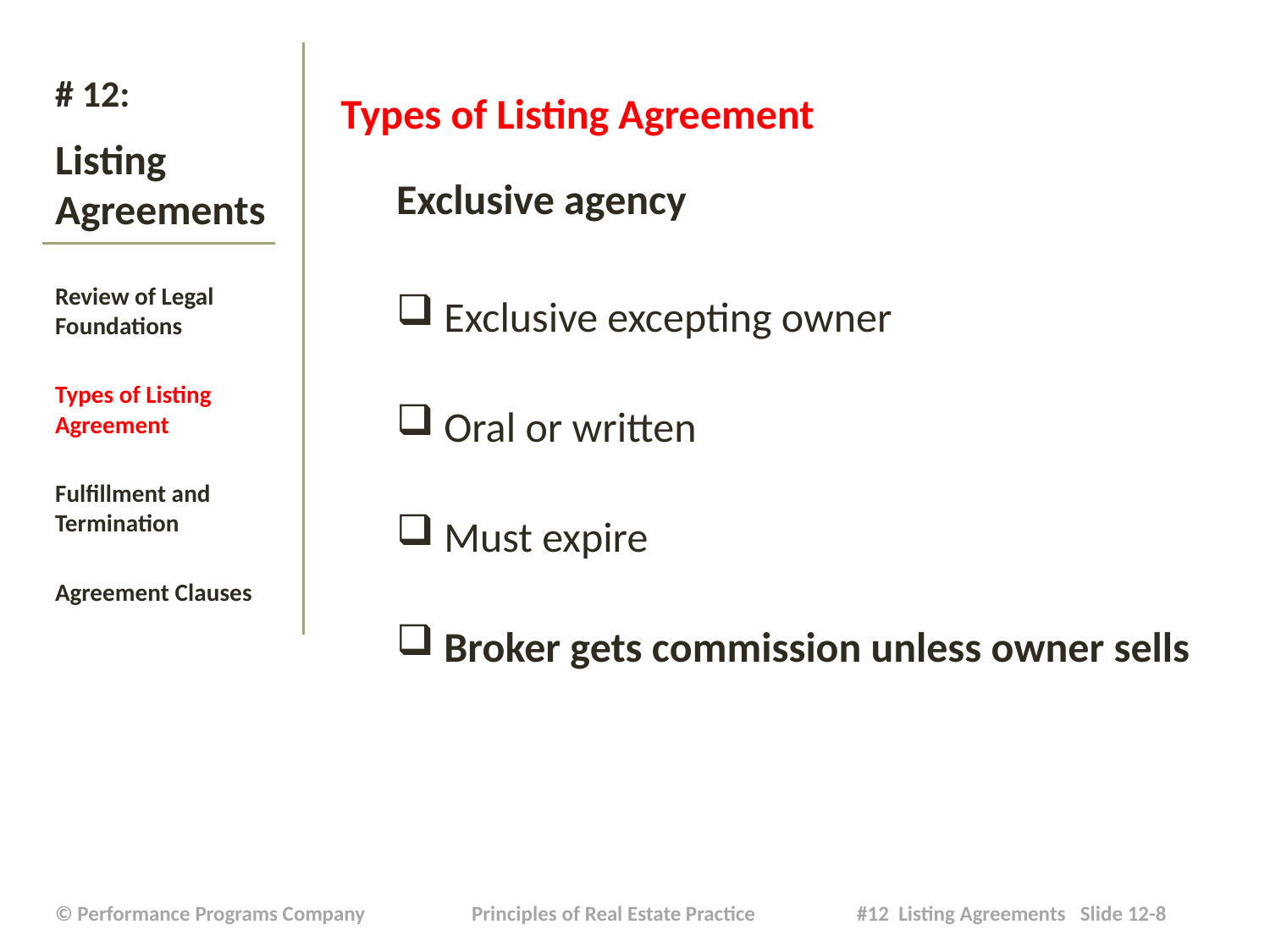

Types of Listing Agreement

Exclusive agency

Exclusive excepting owner
Oral or written
Must expire
Broker gets commission unless owner sells
# # 12: Listing Agreements

Review of Legal Foundations

Types of Listing Agreement

Fulfillment and Termination

Agreement Clauses

| © Performance Programs Company Principles of Real Estate Practice #12 Listing Agreements Slide 12-8 |
| --- |